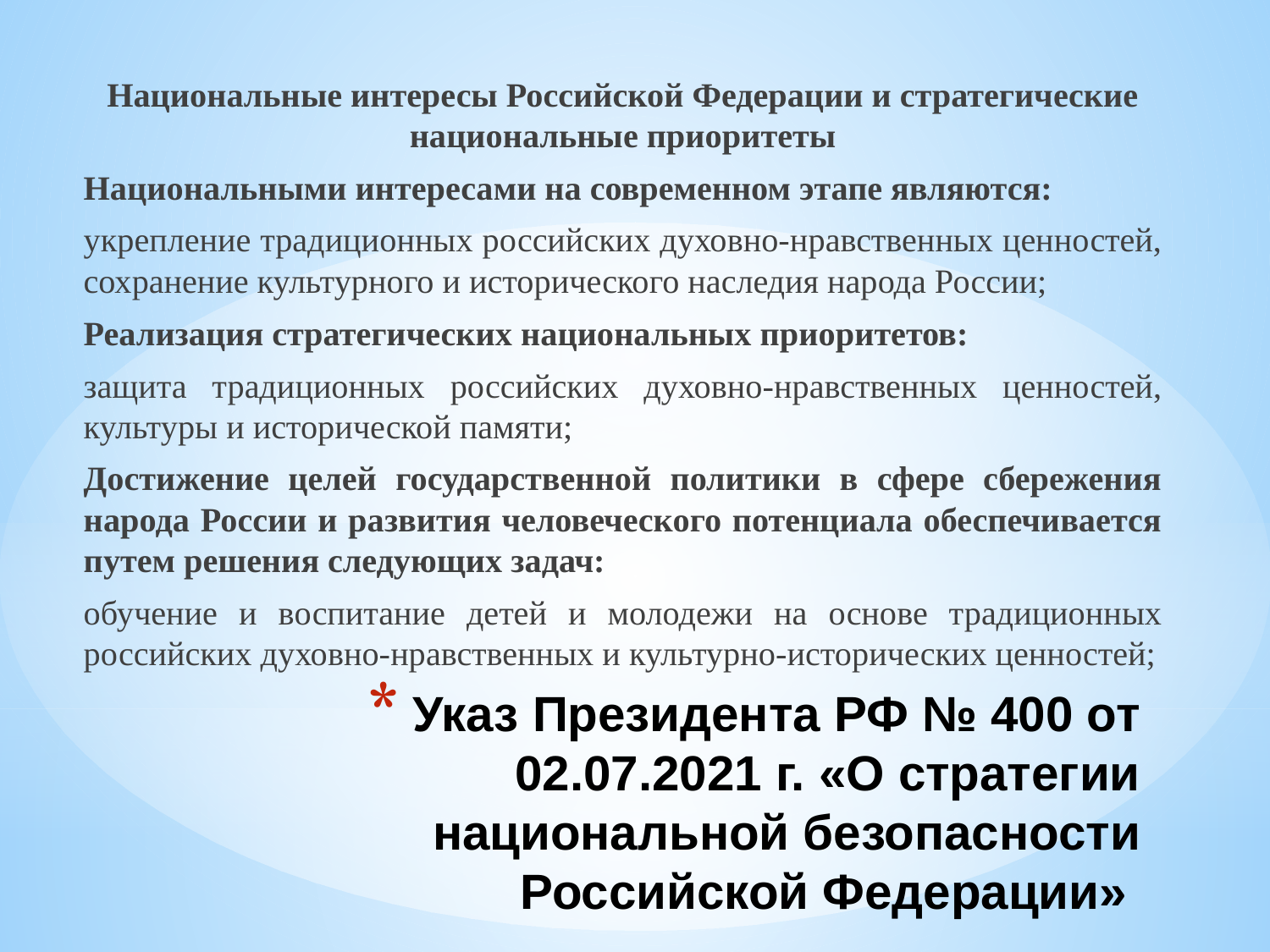

Национальные интересы Российской Федерации и стратегические национальные приоритеты
Национальными интересами на современном этапе являются:
укрепление традиционных российских духовно-нравственных ценностей, сохранение культурного и исторического наследия народа России;
Реализация стратегических национальных приоритетов:
защита традиционных российских духовно-нравственных ценностей, культуры и исторической памяти;
Достижение целей государственной политики в сфере сбережения народа России и развития человеческого потенциала обеспечивается путем решения следующих задач:
обучение и воспитание детей и молодежи на основе традиционных российских духовно-нравственных и культурно-исторических ценностей;

# Указ Президента РФ № 400 от 02.07.2021 г. «О стратегии национальной безопасности Российской Федерации»